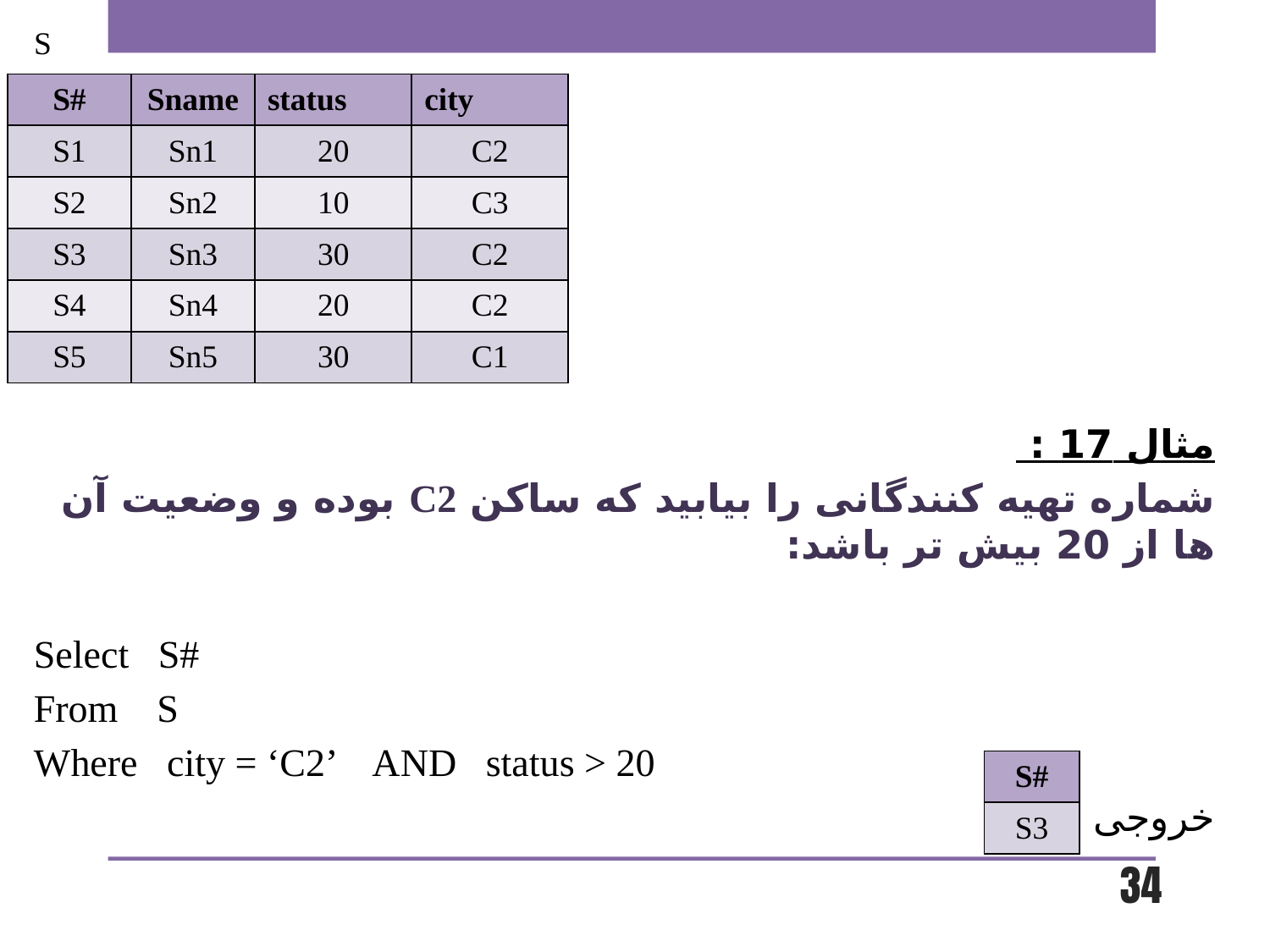

S
| S# | Sname | status | city |
| --- | --- | --- | --- |
| S1 | Sn1 | 20 | C2 |
| S2 | Sn2 | 10 | C3 |
| S3 | Sn3 | 30 | C2 |
| S4 | Sn4 | 20 | C2 |
| S5 | Sn5 | 30 | C1 |
مثال 17 :
شماره تهیه کنندگانی را بیابید که ساکن C2 بوده و وضعیت آن ها از 20 بیش تر باشد:

Select   S#
From    S
Where   city = ‘C2’    AND   status > 20
خروجی :

| S# |
| --- |
| S3 |
34